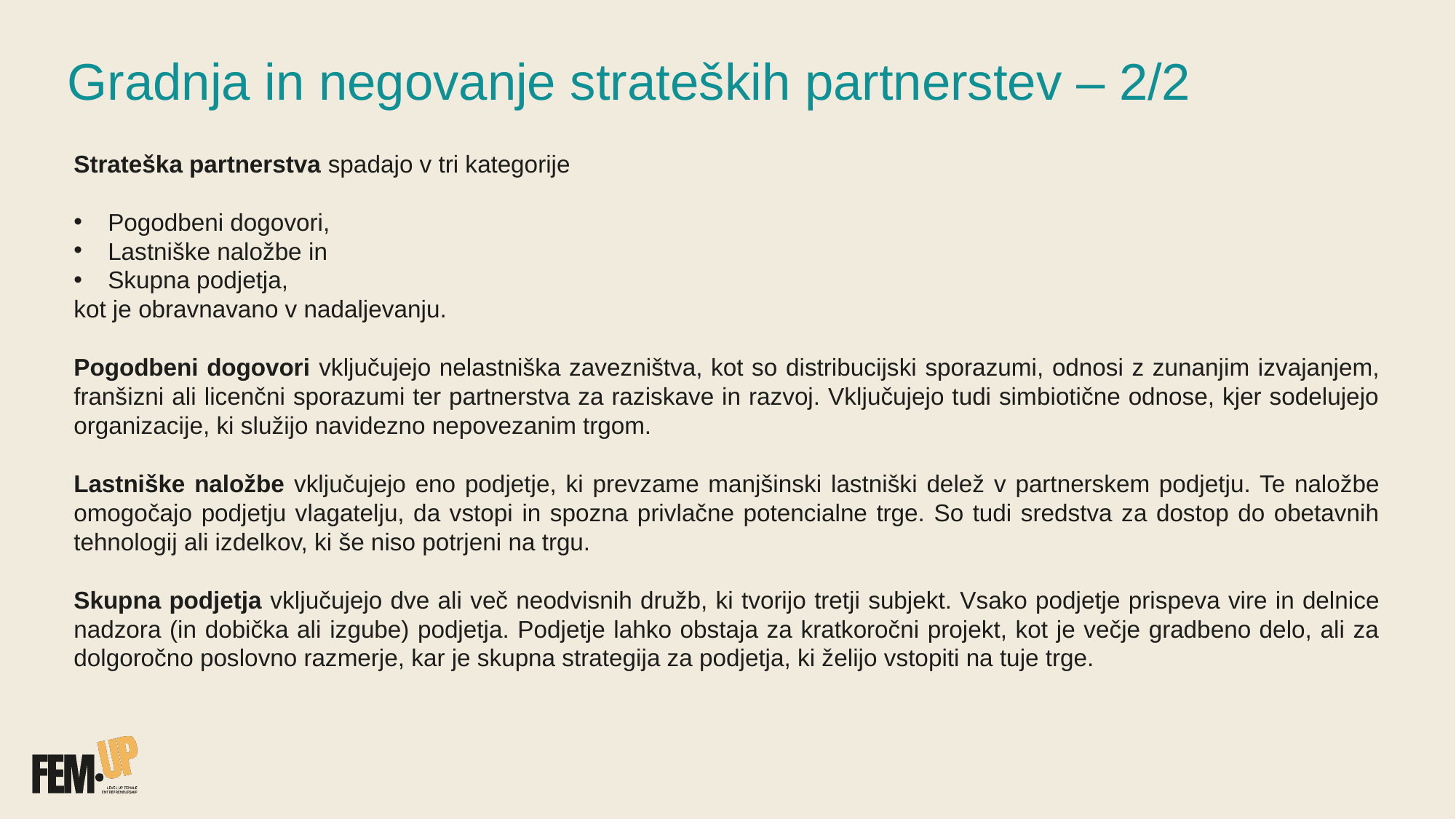

# Gradnja in negovanje strateških partnerstev – 2/2
Strateška partnerstva spadajo v tri kategorije

Pogodbeni dogovori,
Lastniške naložbe in
Skupna podjetja,
kot je obravnavano v nadaljevanju.

Pogodbeni dogovori vključujejo nelastniška zavezništva, kot so distribucijski sporazumi, odnosi z zunanjim izvajanjem, franšizni ali licenčni sporazumi ter partnerstva za raziskave in razvoj. Vključujejo tudi simbiotične odnose, kjer sodelujejo organizacije, ki služijo navidezno nepovezanim trgom.

Lastniške naložbe vključujejo eno podjetje, ki prevzame manjšinski lastniški delež v partnerskem podjetju. Te naložbe omogočajo podjetju vlagatelju, da vstopi in spozna privlačne potencialne trge. So tudi sredstva za dostop do obetavnih tehnologij ali izdelkov, ki še niso potrjeni na trgu.

Skupna podjetja vključujejo dve ali več neodvisnih družb, ki tvorijo tretji subjekt. Vsako podjetje prispeva vire in delnice nadzora (in dobička ali izgube) podjetja. Podjetje lahko obstaja za kratkoročni projekt, kot je večje gradbeno delo, ali za dolgoročno poslovno razmerje, kar je skupna strategija za podjetja, ki želijo vstopiti na tuje trge.